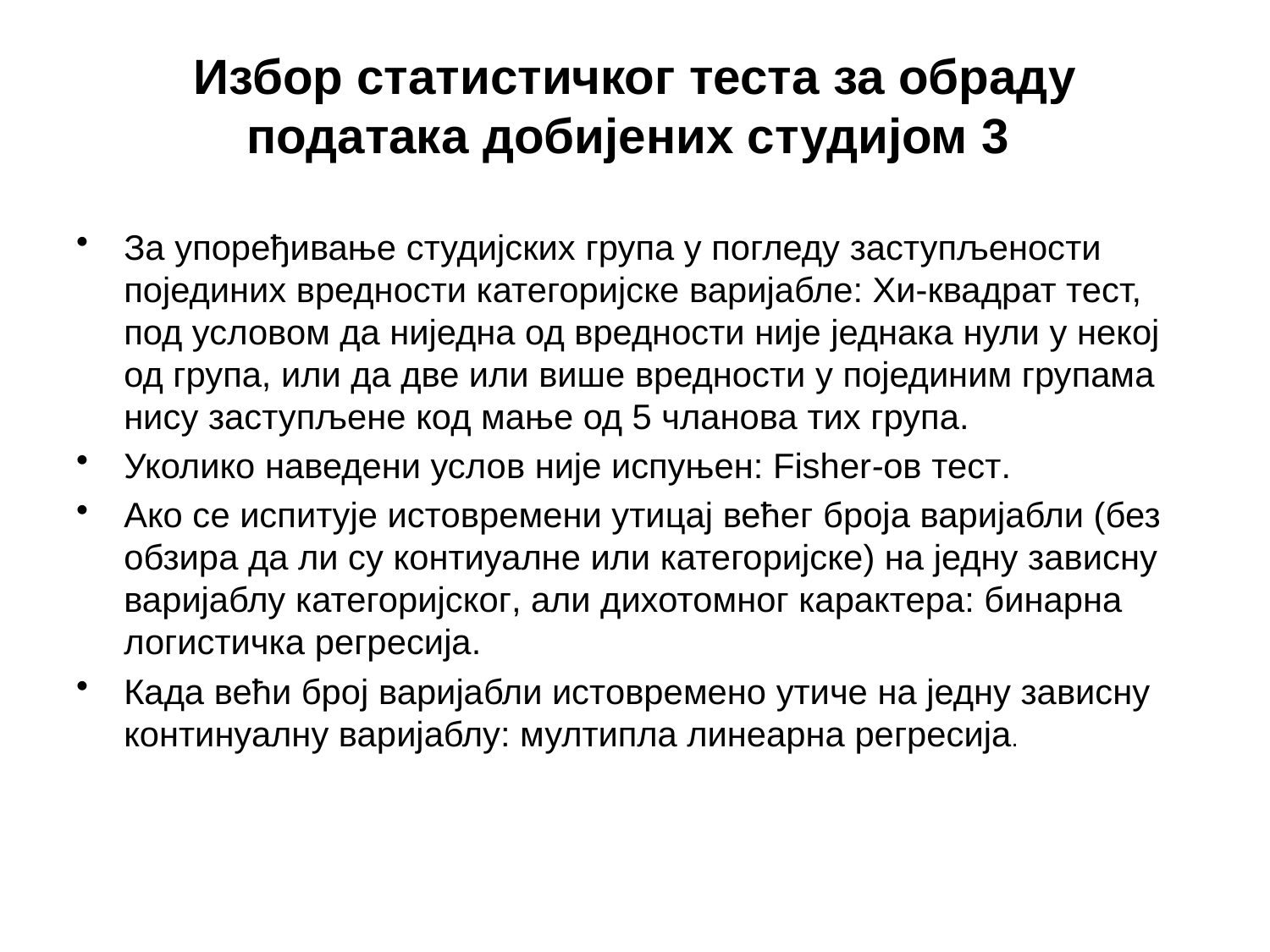

# Избор статистичког теста за обраду података добијених студијом 3
За упоређивање студијских група у погледу заступљености појединих вредности категоријске варијабле: Хи-квадрат тест, под условом да ниједна од вредности није једнака нули у некој од група, или да две или више вредности у појединим групама нису заступљене код мање од 5 чланова тих група.
Уколико наведени услов није испуњен: Fisher-ов тест.
Ако се испитује истовремени утицај већег броја варијабли (без обзира да ли су контиуалне или категоријске) на једну зависну варијаблу категоријског, али дихотомног карактера: бинарна логистичка регресија.
Када већи број варијабли истовремено утиче на једну зависну континуалну варијаблу: мултипла линеарна регресија.